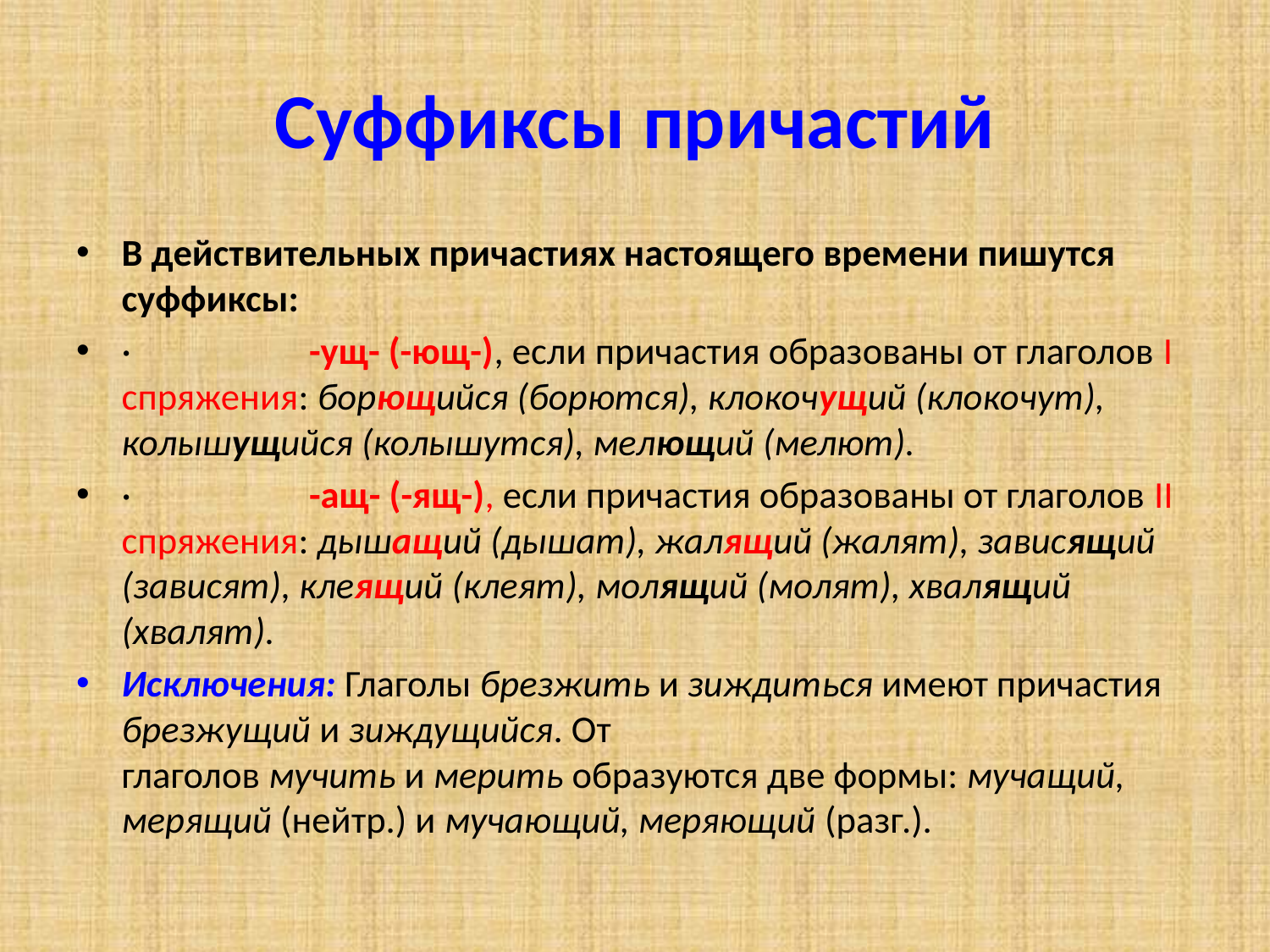

# Суффиксы причастий
В действительных причастиях настоящего времени пишутся суффиксы:
·                     -ущ- (-ющ-), если причастия образованы от глаголов I спряжения: борющийся (борются), клокочущий (клокочут), колышущийся (колышутся), мелющий (мелют).
·                     -ащ- (-ящ-), если причастия образованы от глаголов II спряжения: дышащий (дышат), жалящий (жалят), зависящий (зависят), клеящий (клеят), молящий (молят), хвалящий (хвалят).
Исключения: Глаголы брезжить и зиждиться имеют причастия брезжущий и зиждущийся. От глаголов мучить и мерить образуются две формы: мучащий, мерящий (нейтр.) и мучающий, меряющий (разг.).